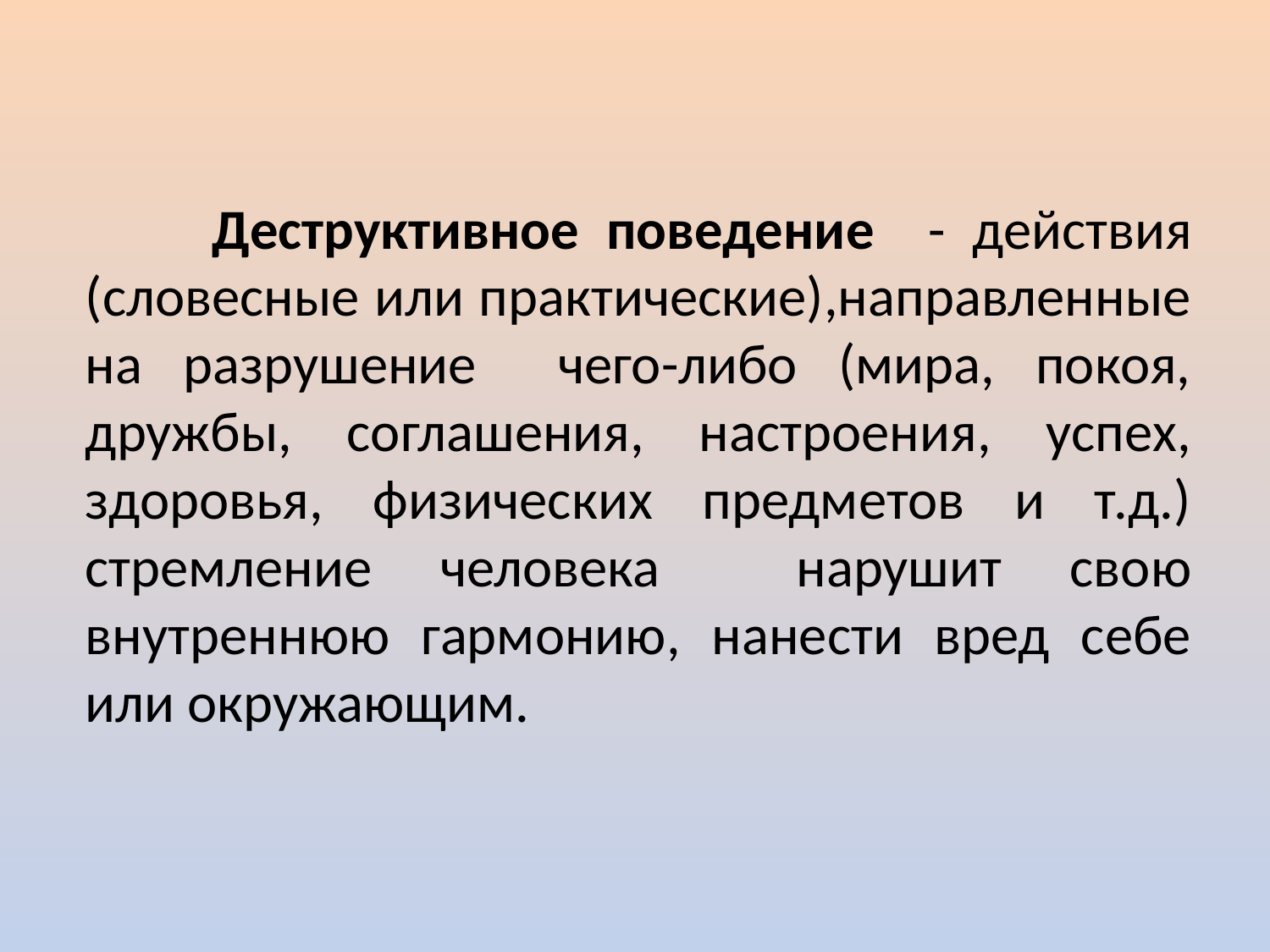

Деструктивное поведение  - действия (словесные или практические),направленные на разрушение  чего-либо (мира, покоя, дружбы, соглашения, настроения, успех, здоровья, физических предметов и т.д.) стремление человека  нарушит свою внутреннюю гармонию, нанести вред себе или окружающим.